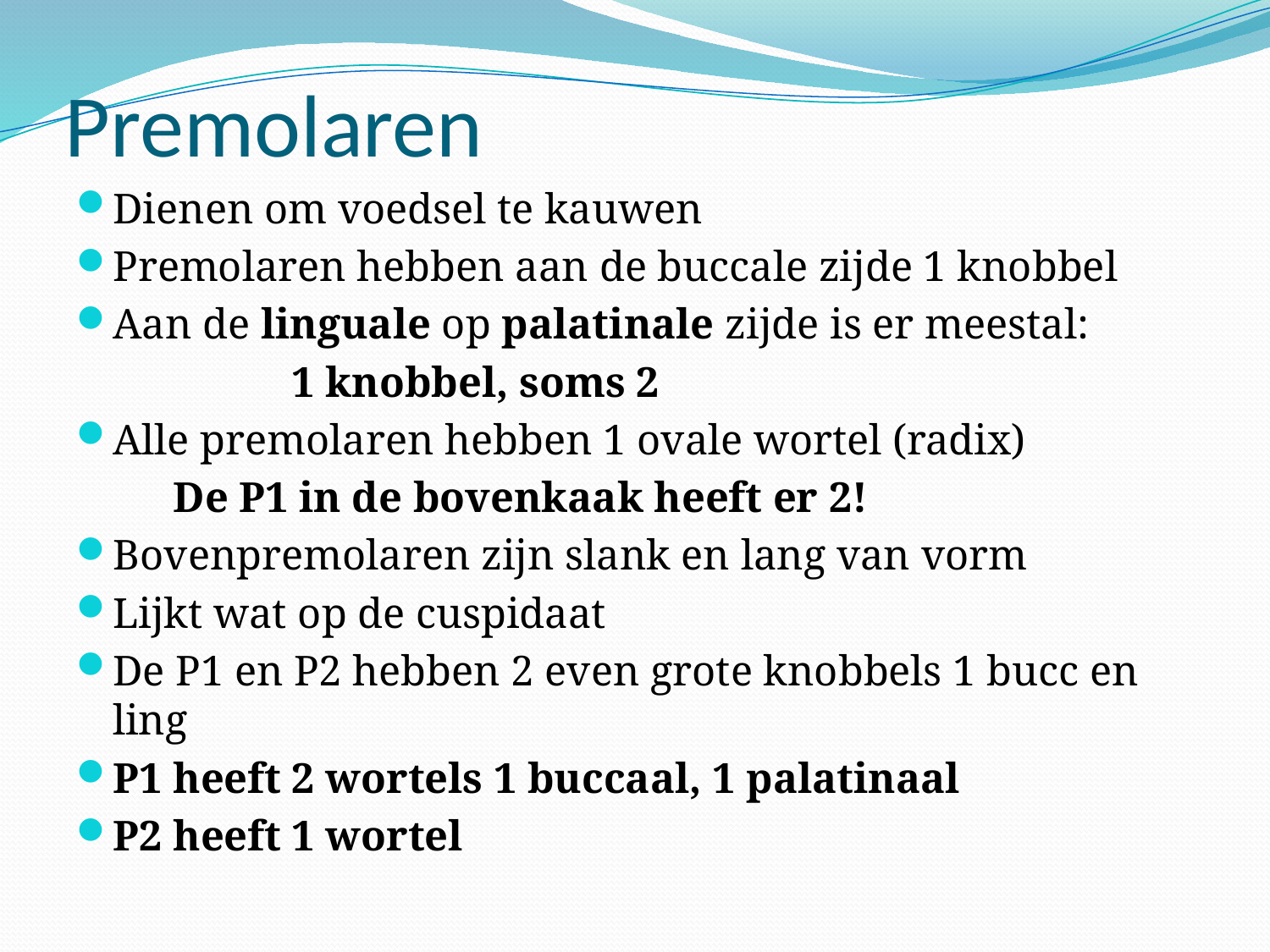

# Premolaren
Dienen om voedsel te kauwen
Premolaren hebben aan de buccale zijde 1 knobbel
Aan de linguale op palatinale zijde is er meestal:
                    1 knobbel, soms 2
Alle premolaren hebben 1 ovale wortel (radix)
         De P1 in de bovenkaak heeft er 2!
Bovenpremolaren zijn slank en lang van vorm
Lijkt wat op de cuspidaat
De P1 en P2 hebben 2 even grote knobbels 1 bucc en ling
P1 heeft 2 wortels 1 buccaal, 1 palatinaal
P2 heeft 1 wortel